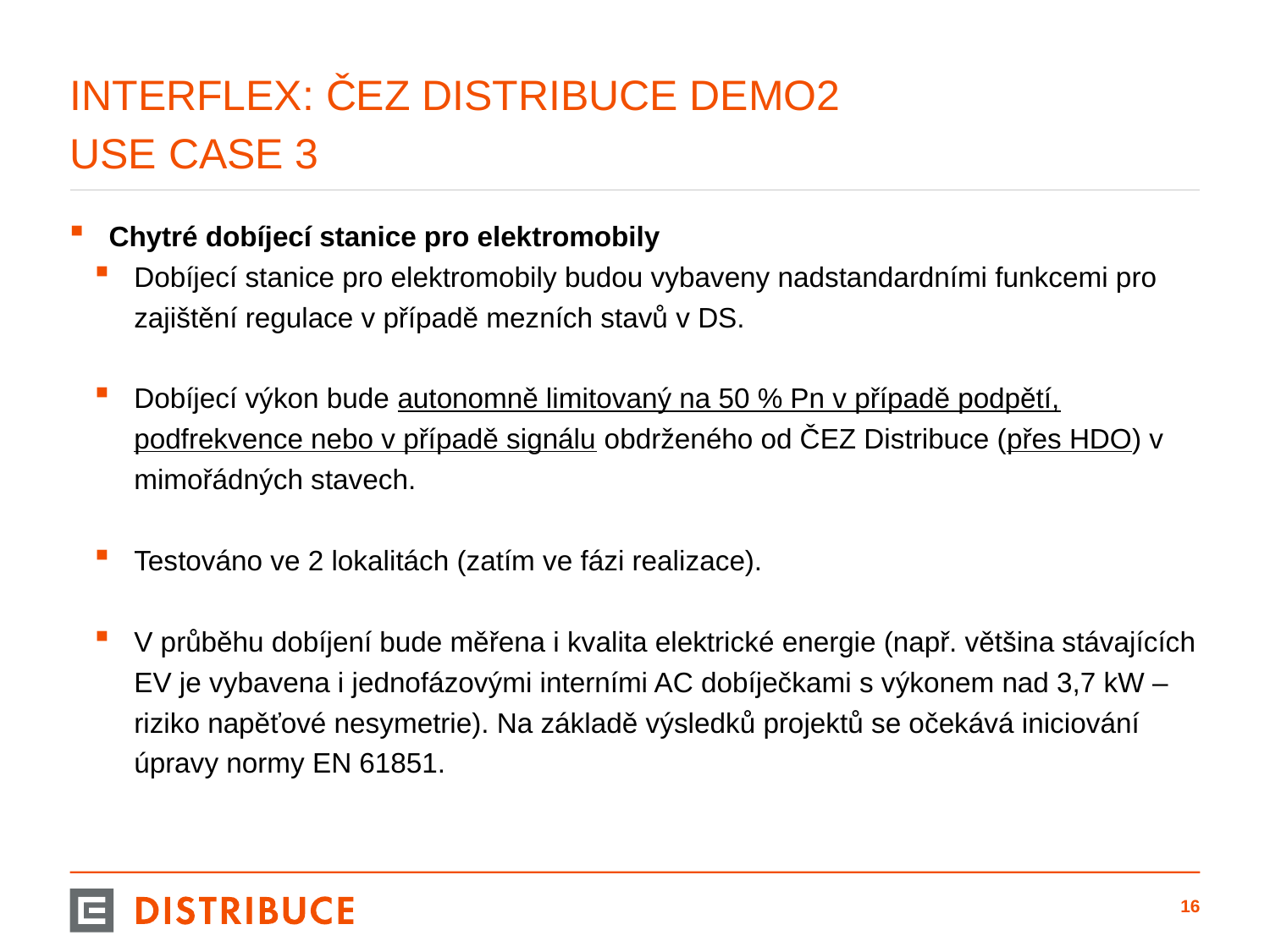

# Interflex: ČEZ Distribuce DEMO2 Use Case 3
Chytré dobíjecí stanice pro elektromobily
Dobíjecí stanice pro elektromobily budou vybaveny nadstandardními funkcemi pro zajištění regulace v případě mezních stavů v DS.

Dobíjecí výkon bude autonomně limitovaný na 50 % Pn v případě podpětí, podfrekvence nebo v případě signálu obdrženého od ČEZ Distribuce (přes HDO) v mimořádných stavech.

Testováno ve 2 lokalitách (zatím ve fázi realizace).

V průběhu dobíjení bude měřena i kvalita elektrické energie (např. většina stávajících EV je vybavena i jednofázovými interními AC dobíječkami s výkonem nad 3,7 kW – riziko napěťové nesymetrie). Na základě výsledků projektů se očekává iniciování úpravy normy EN 61851.

16